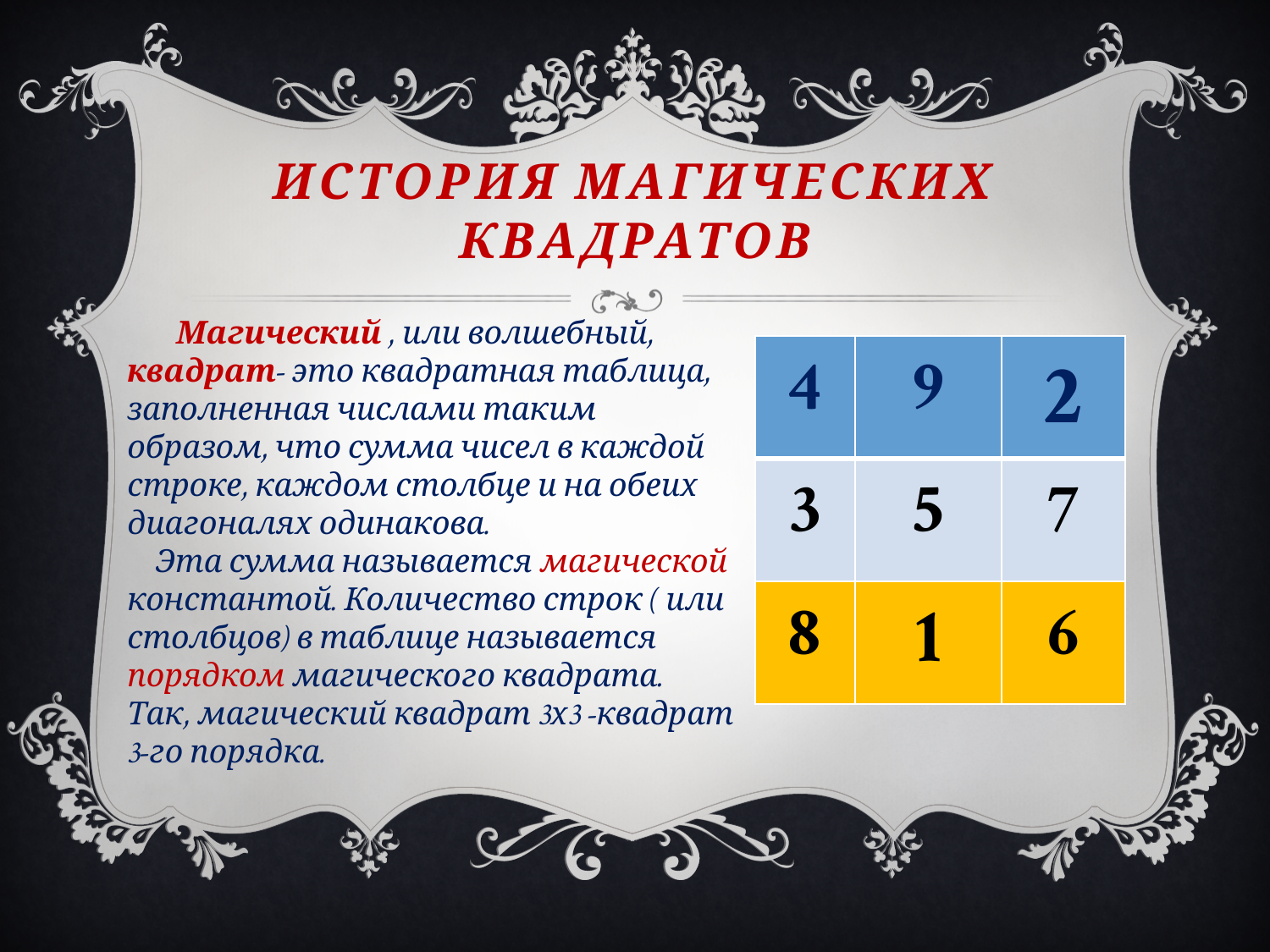

# История магических квадратов
       Магический , или волшебный, квадрат- это квадратная таблица, заполненная числами таким образом, что сумма чисел в каждой строке, каждом столбце и на обеих диагоналях одинакова.
    Эта сумма называется магической константой. Количество строк ( или столбцов) в таблице называется порядком магического квадрата.
Так, магический квадрат 3х3 -квадрат
3-го порядка.
| 4 | 9 | 2 |
| --- | --- | --- |
| 3 | 5 | 7 |
| 8 | 1 | 6 |